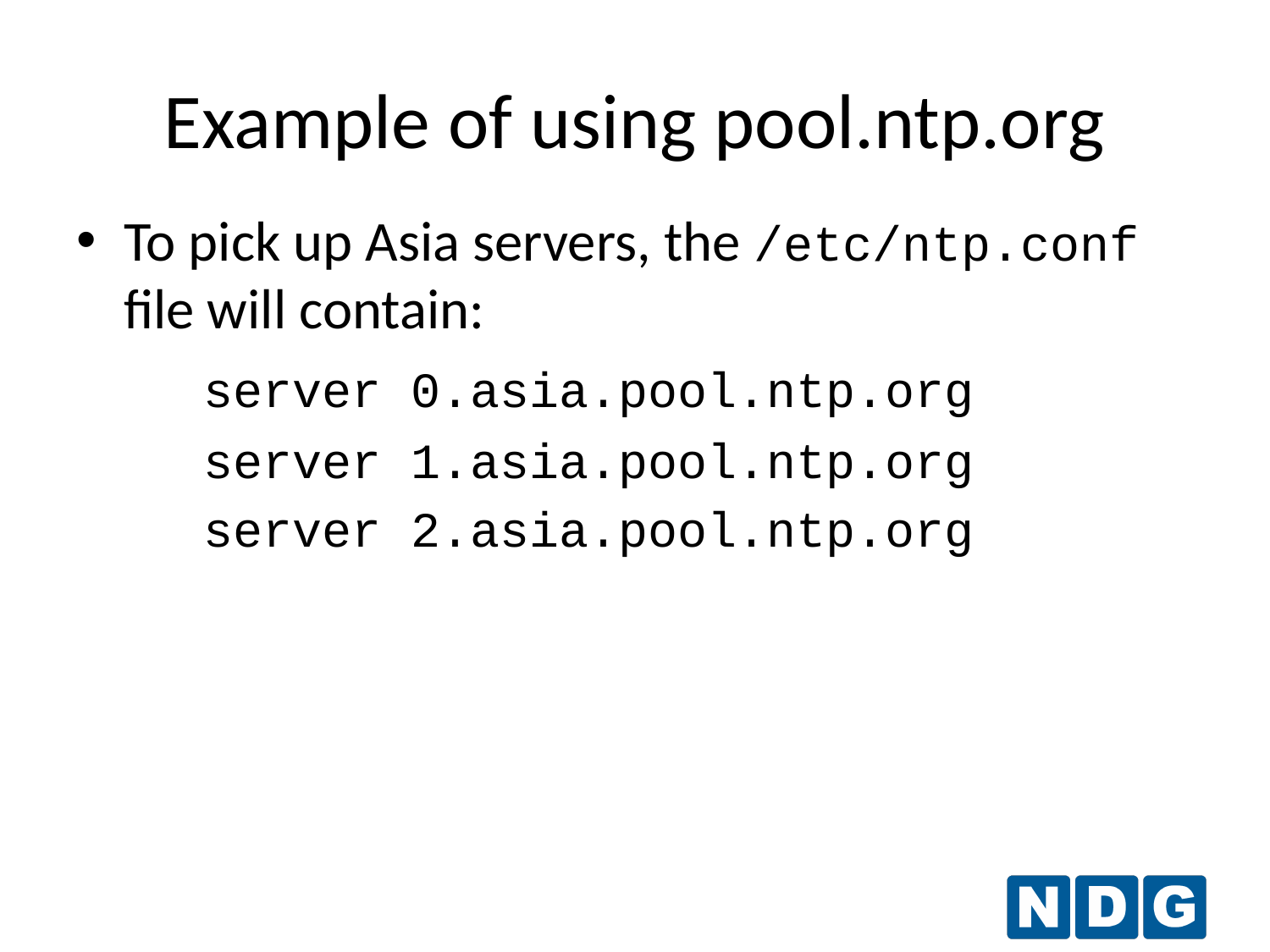

Example of using pool.ntp.org
To pick up Asia servers, the /etc/ntp.conf file will contain:
	server 0.asia.pool.ntp.org
	server 1.asia.pool.ntp.org
	server 2.asia.pool.ntp.org